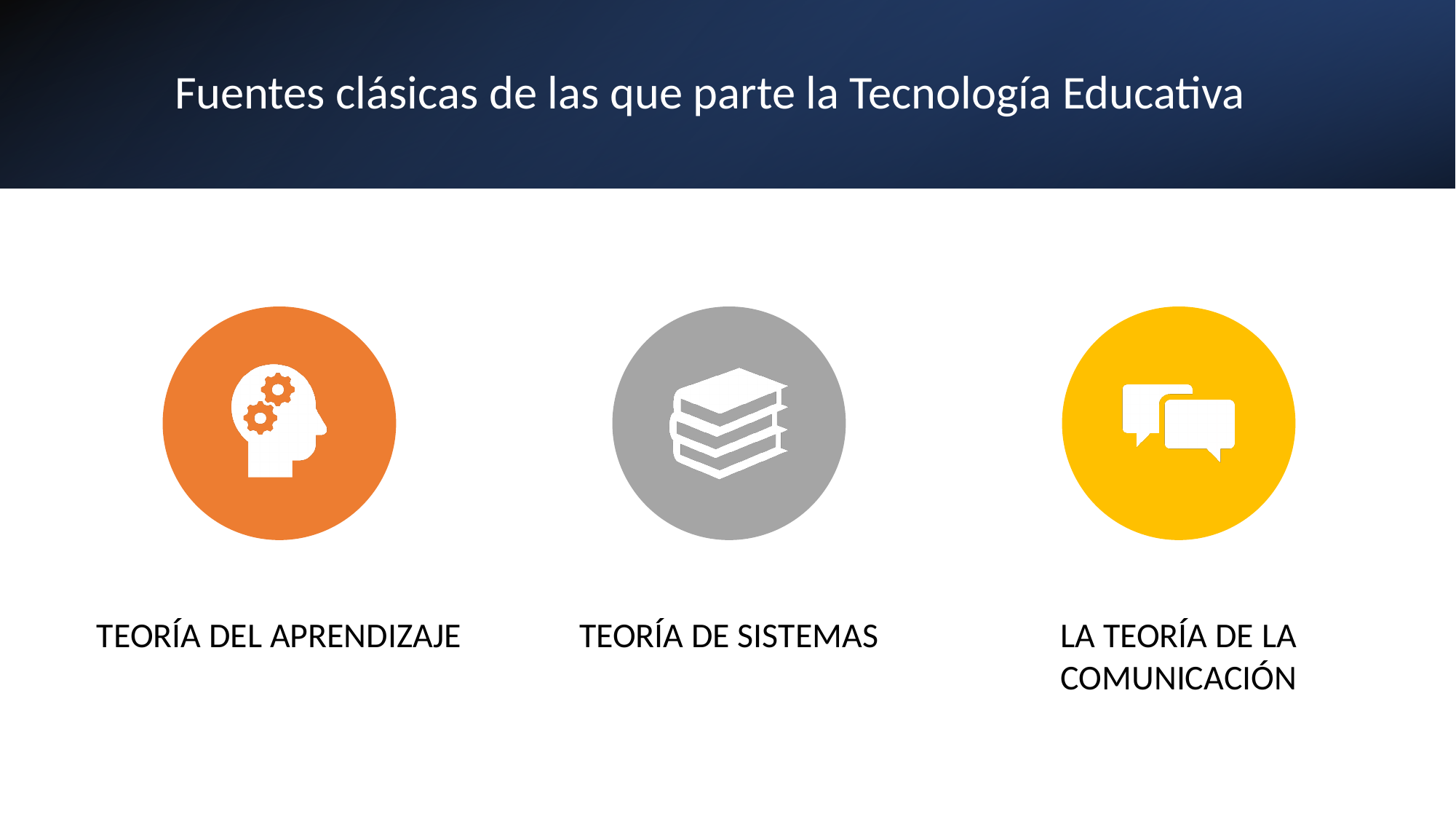

# Fuentes clásicas de las que parte la Tecnología Educativa
Teoría del aprendizaje
Teoría de Sistemas
La Teoría de la Comunicación